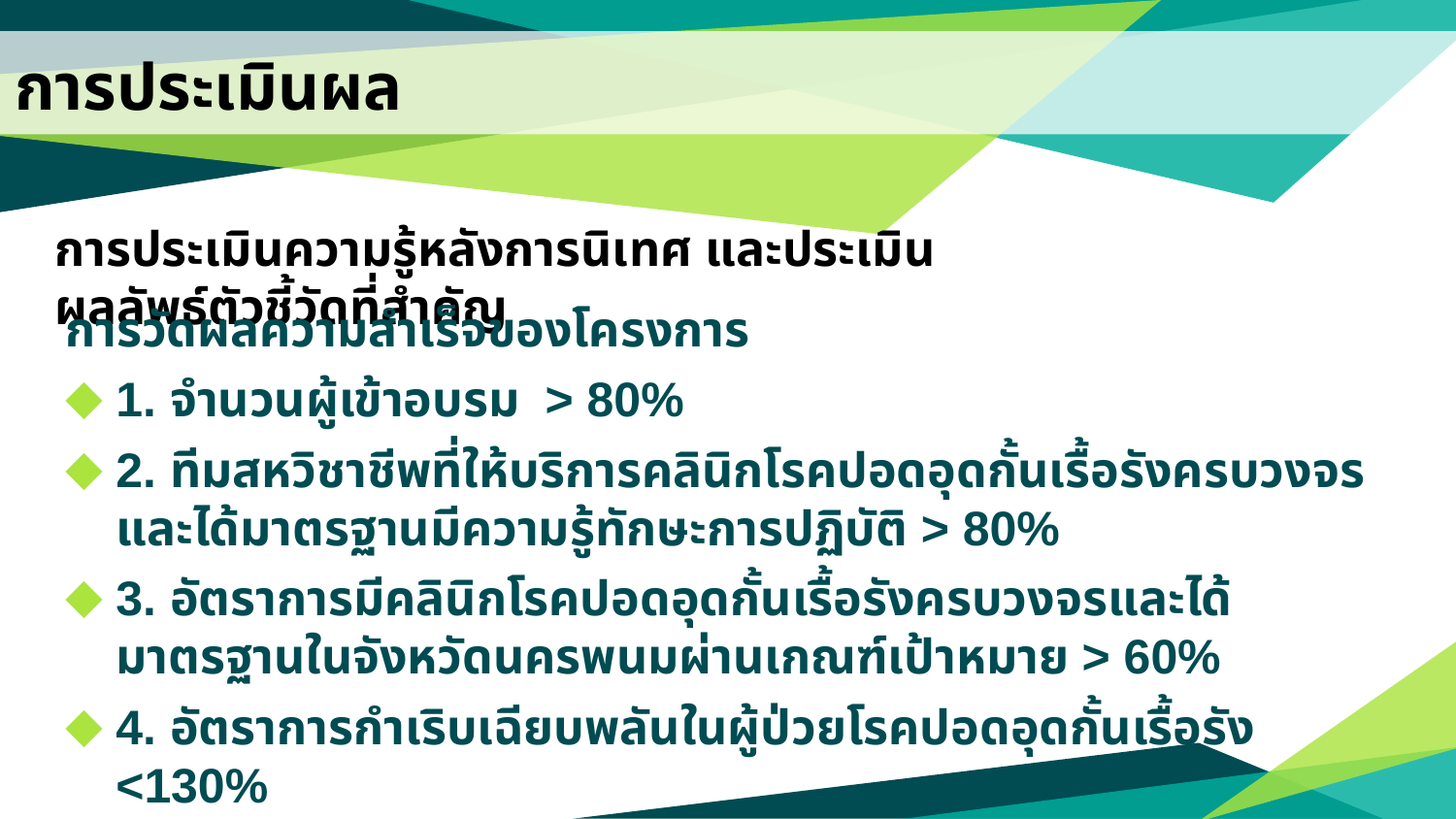

# การประเมินผล
การประเมินความรู้หลังการนิเทศ และประเมินผลลัพธ์ตัวชี้วัดที่สำคัญ

การวัดผลความสำเร็จของโครงการ
1. จำนวนผู้เข้าอบรม  > 80%
2. ทีมสหวิชาชีพที่ให้บริการคลินิกโรคปอดอุดกั้นเรื้อรังครบวงจรและได้มาตรฐานมีความรู้ทักษะการปฏิบัติ > 80%
3. อัตราการมีคลินิกโรคปอดอุดกั้นเรื้อรังครบวงจรและได้มาตรฐานในจังหวัดนครพนมผ่านเกณฑ์เป้าหมาย > 60%
4. อัตราการกำเริบเฉียบพลันในผู้ป่วยโรคปอดอุดกั้นเรื้อรัง <130%